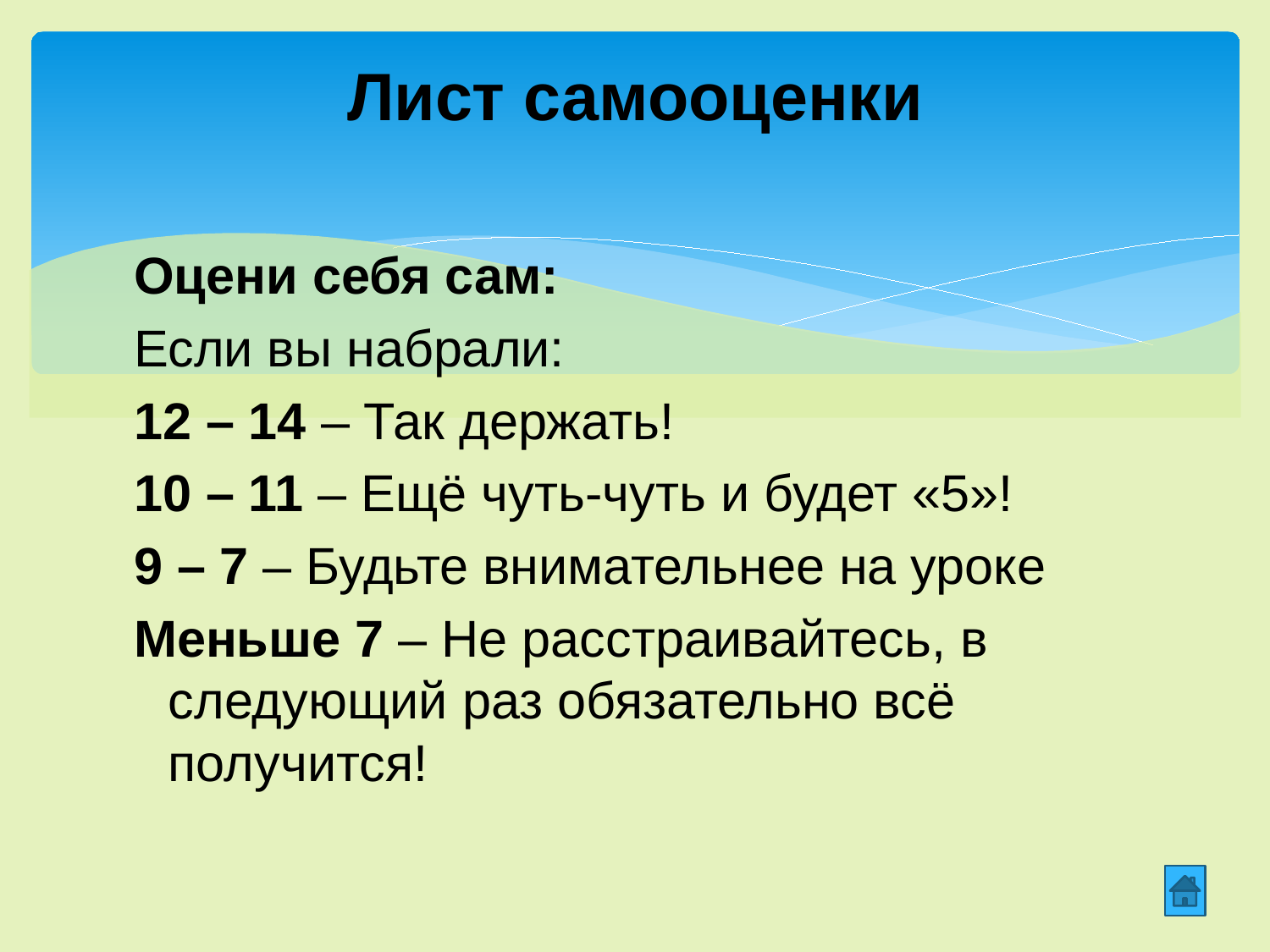

# Лист самооценки
Оцени себя сам:
Если вы набрали:
12 – 14 – Так держать!
10 – 11 – Ещё чуть-чуть и будет «5»!
9 – 7 – Будьте внимательнее на уроке
Меньше 7 – Не расстраивайтесь, в следующий раз обязательно всё получится!